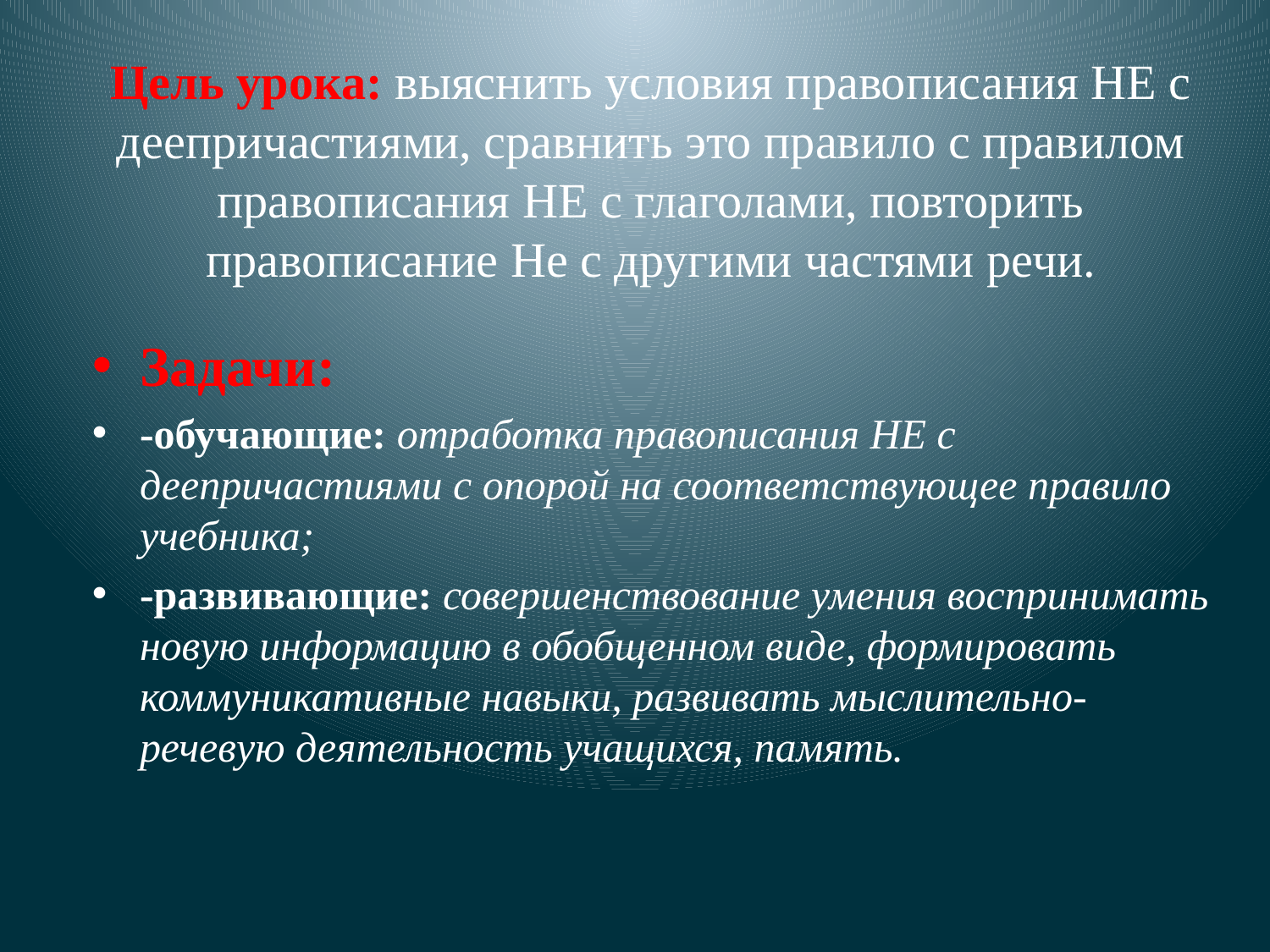

# Цель урока: выяснить условия правописания НЕ с деепричастиями, сравнить это правило с правилом правописания НЕ с глаголами, повторить правописание Не с другими частями речи.
Задачи:
-обучающие: отработка правописания НЕ с деепричастиями с опорой на соответствующее правило учебника;
-развивающие: совершенствование умения воспринимать новую информацию в обобщенном виде, формировать коммуникативные навыки, развивать мыслительно-речевую деятельность учащихся, память.